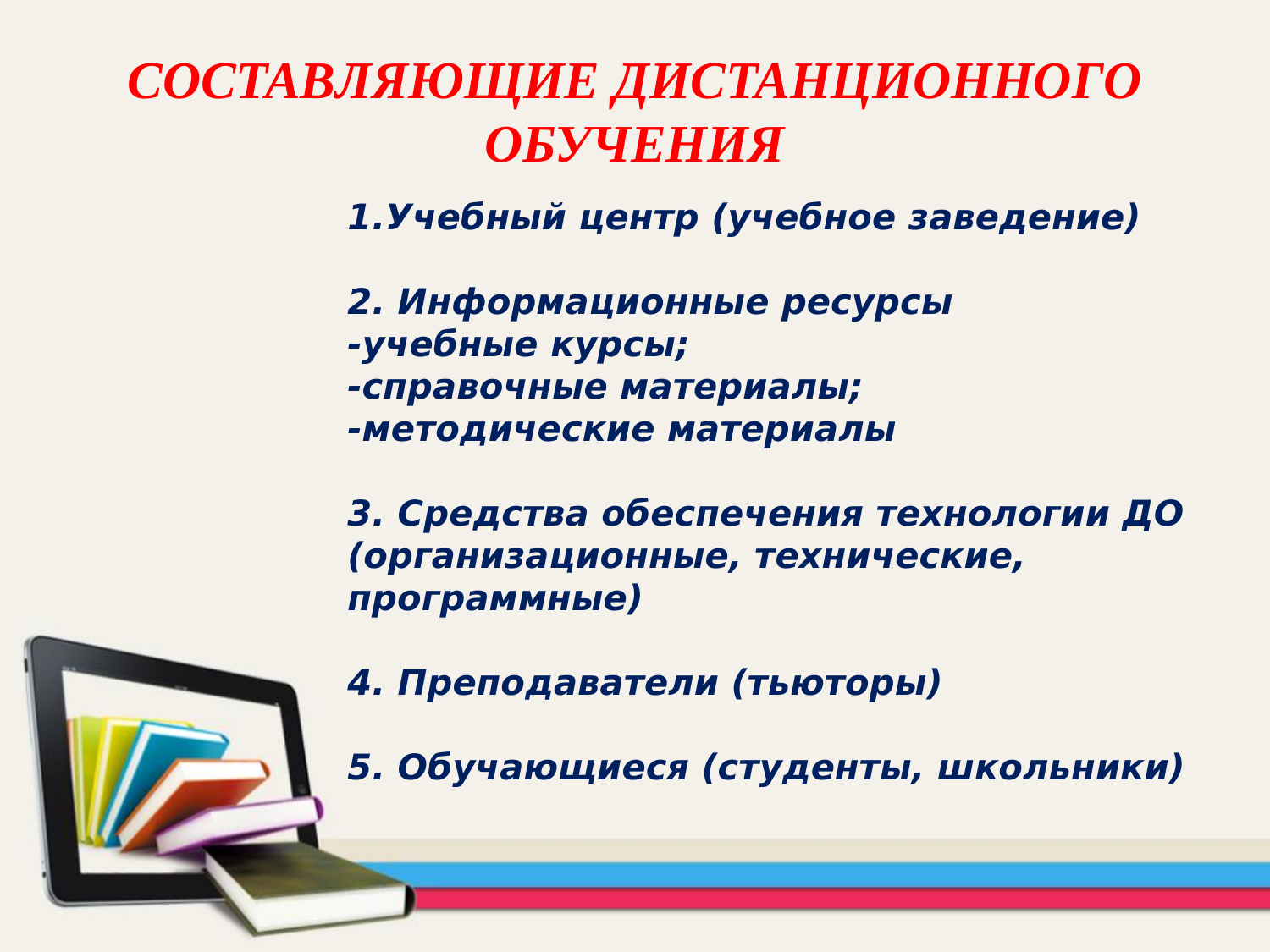

# СОСТАВЛЯЮЩИЕ ДИСТАНЦИОННОГО ОБУЧЕНИЯ
Учебный центр (учебное заведение)

2. Информационные ресурсы
-учебные курсы;
-справочные материалы;
-методические материалы

3. Средства обеспечения технологии ДО (организационные, технические, программные)

4. Преподаватели (тьюторы)

5. Обучающиеся (студенты, школьники)